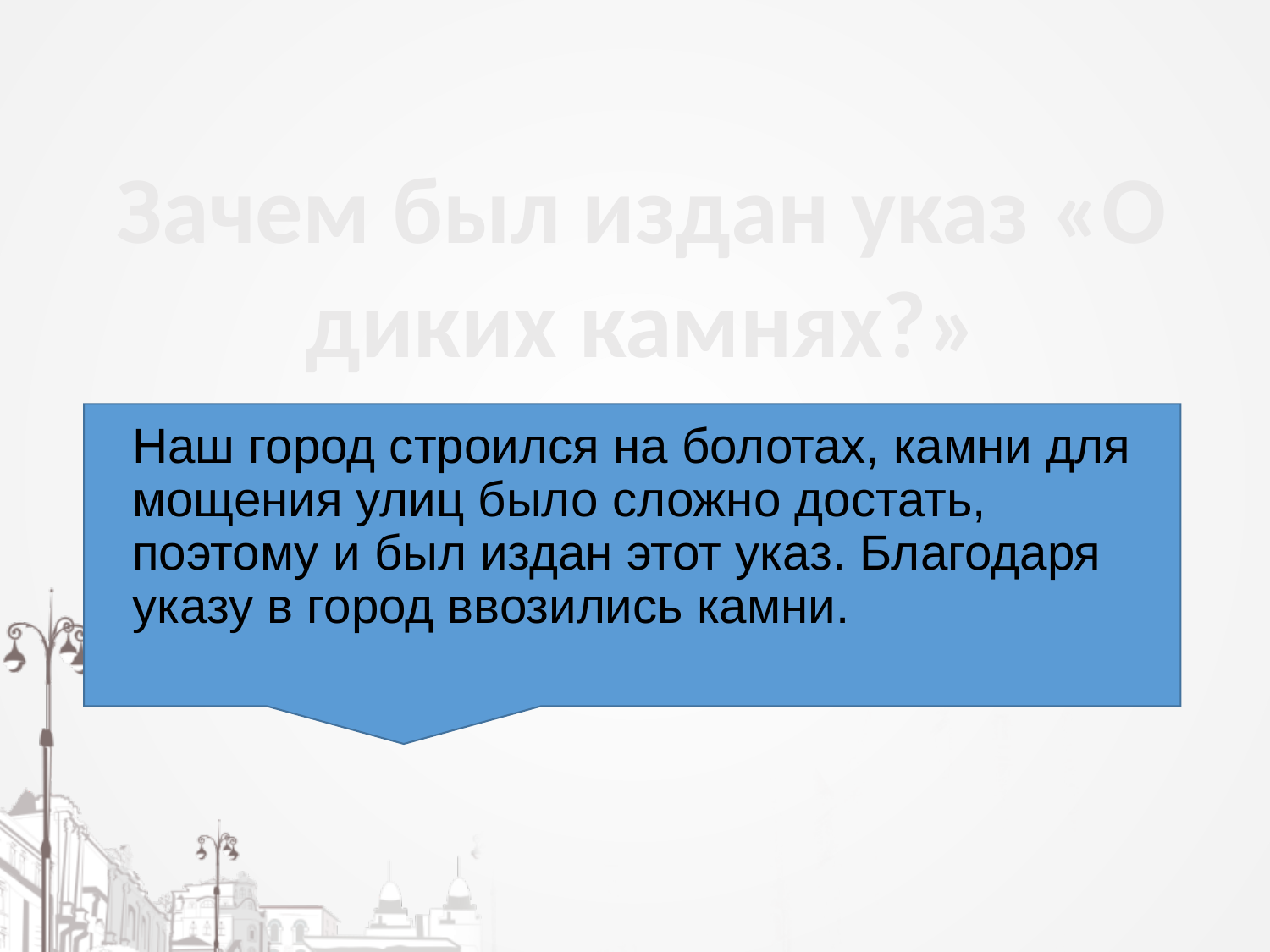

Зачем был издан указ «О диких камнях?»

Наш город строился на болотах, камни для мощения улиц было сложно достать, поэтому и был издан этот указ. Благодаря указу в город ввозились камни.